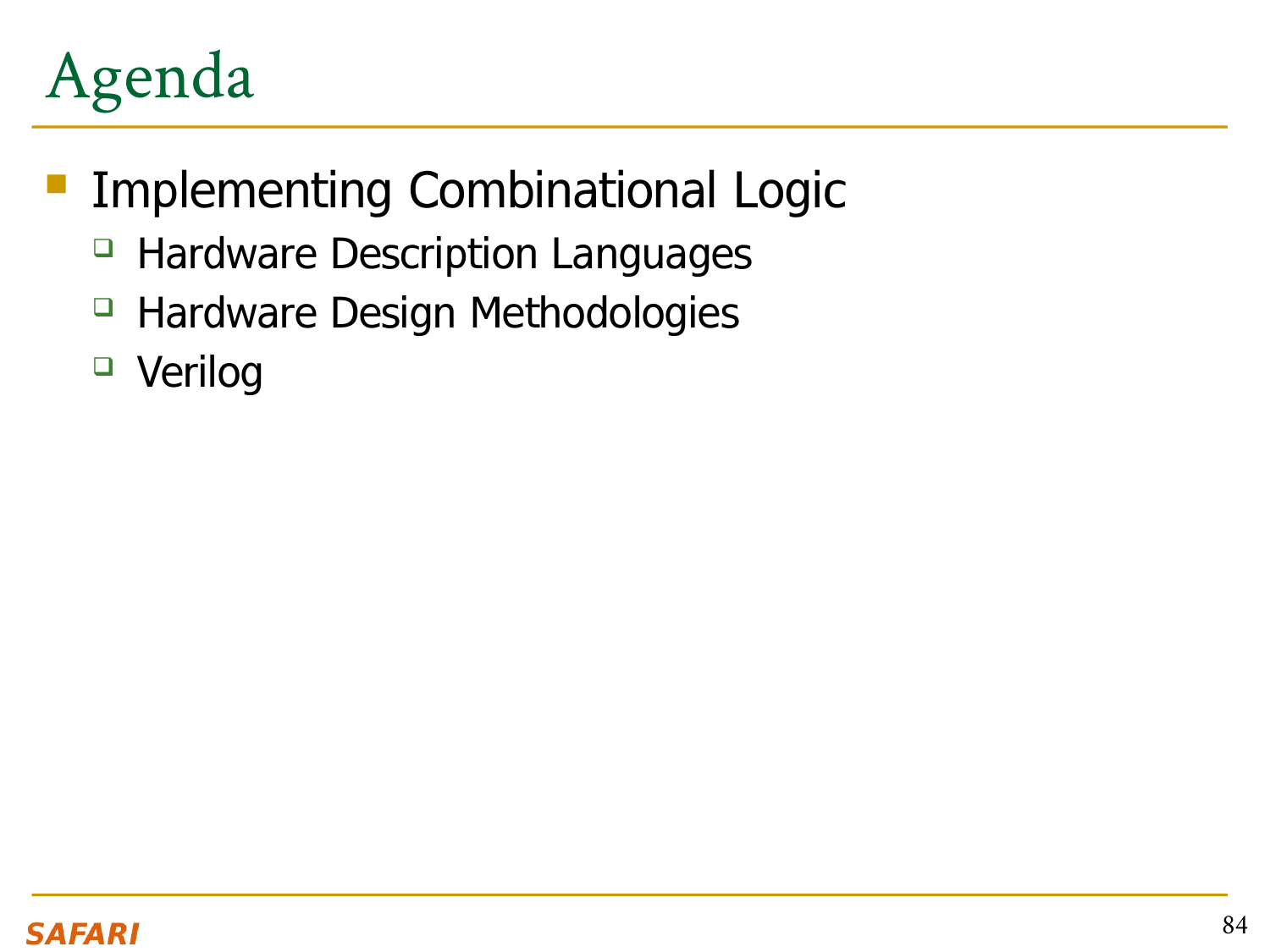

# Agenda
Implementing Combinational Logic
Hardware Description Languages
Hardware Design Methodologies
Verilog
84